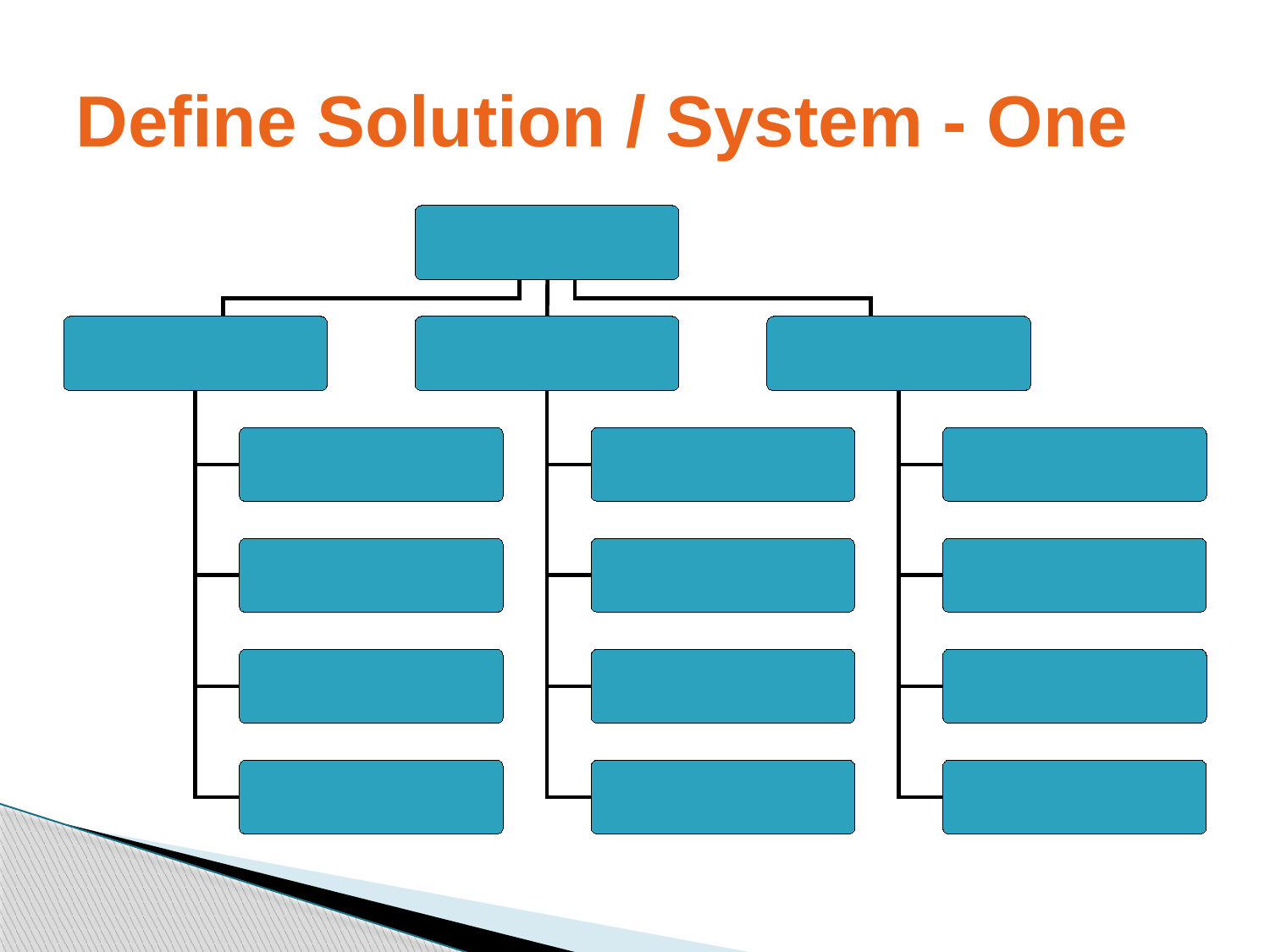

# Define Solution / System - One